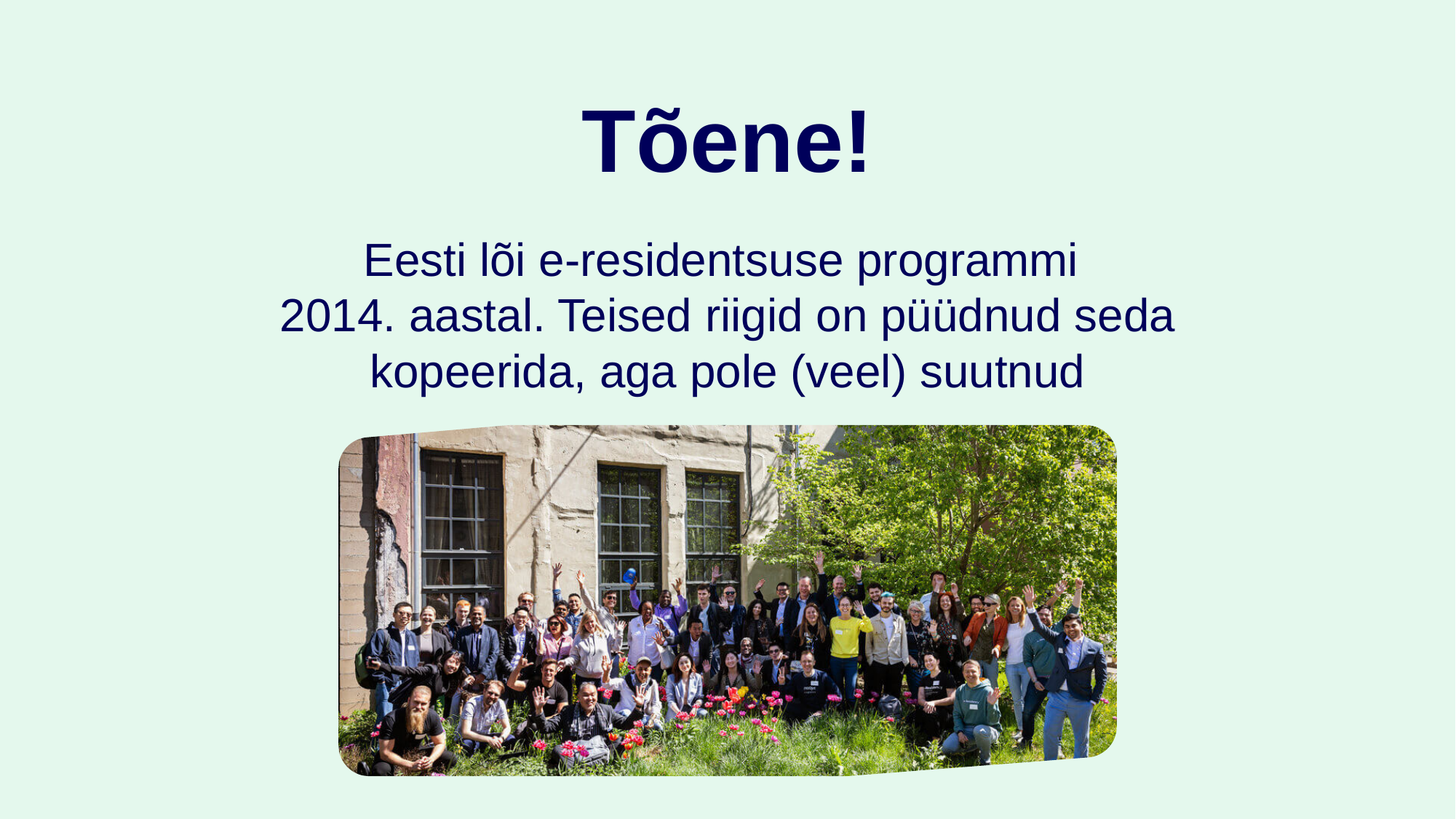

Tõene!
# Eesti lõi e-residentsuse programmi 2014. aastal. Teised riigid on püüdnud seda kopeerida, aga pole (veel) suutnud